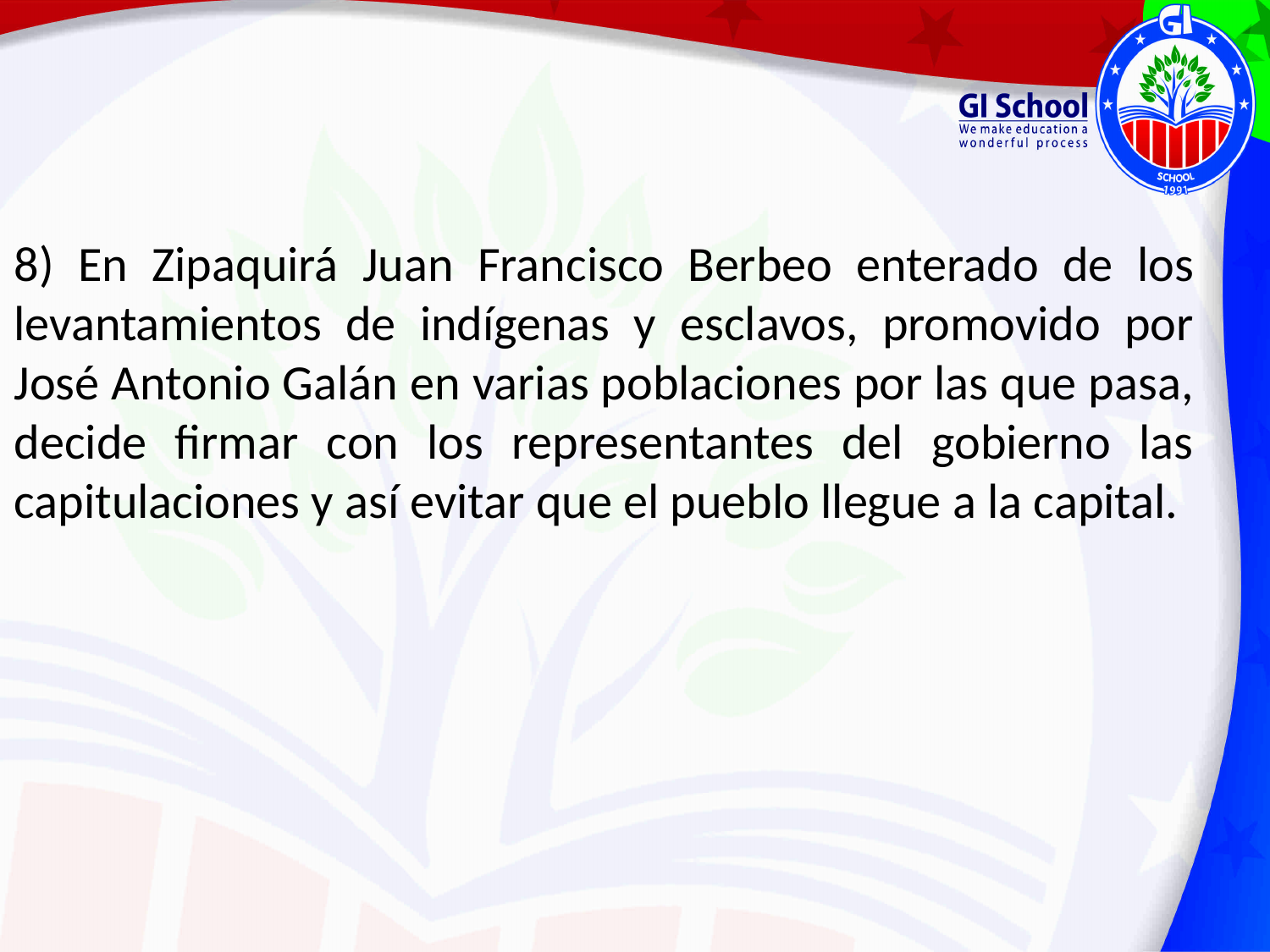

8) En Zipaquirá Juan Francisco Berbeo enterado de los levantamientos de indígenas y esclavos, promovido por José Antonio Galán en varias poblaciones por las que pasa, decide firmar con los representantes del gobierno las capitulaciones y así evitar que el pueblo llegue a la capital.